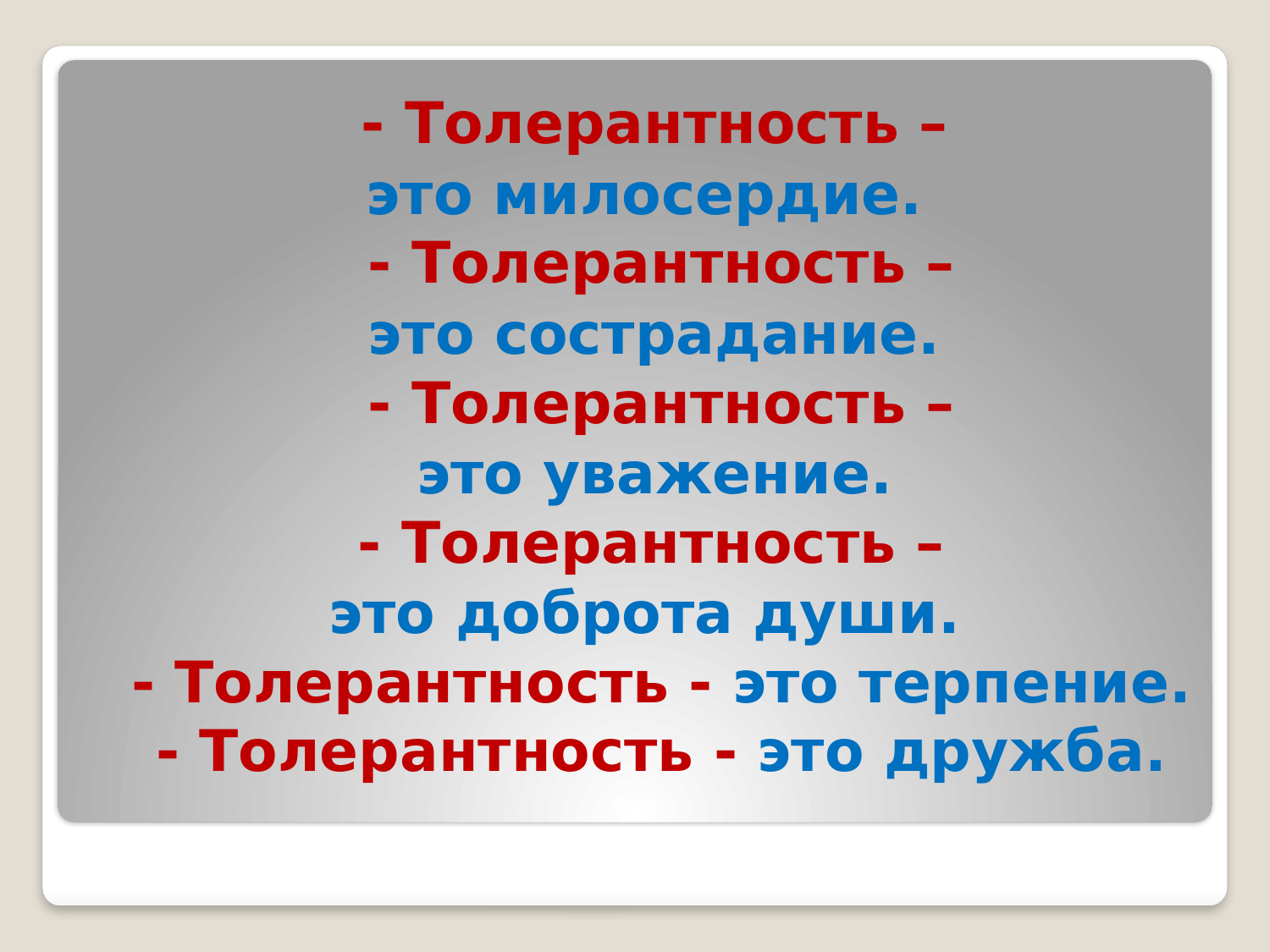

- Толерантность –
это милосердие.
- Толерантность –
 это сострадание.
- Толерантность –
 это уважение.
- Толерантность –
это доброта души.
- Толерантность - это терпение.
- Толерантность - это дружба.

#